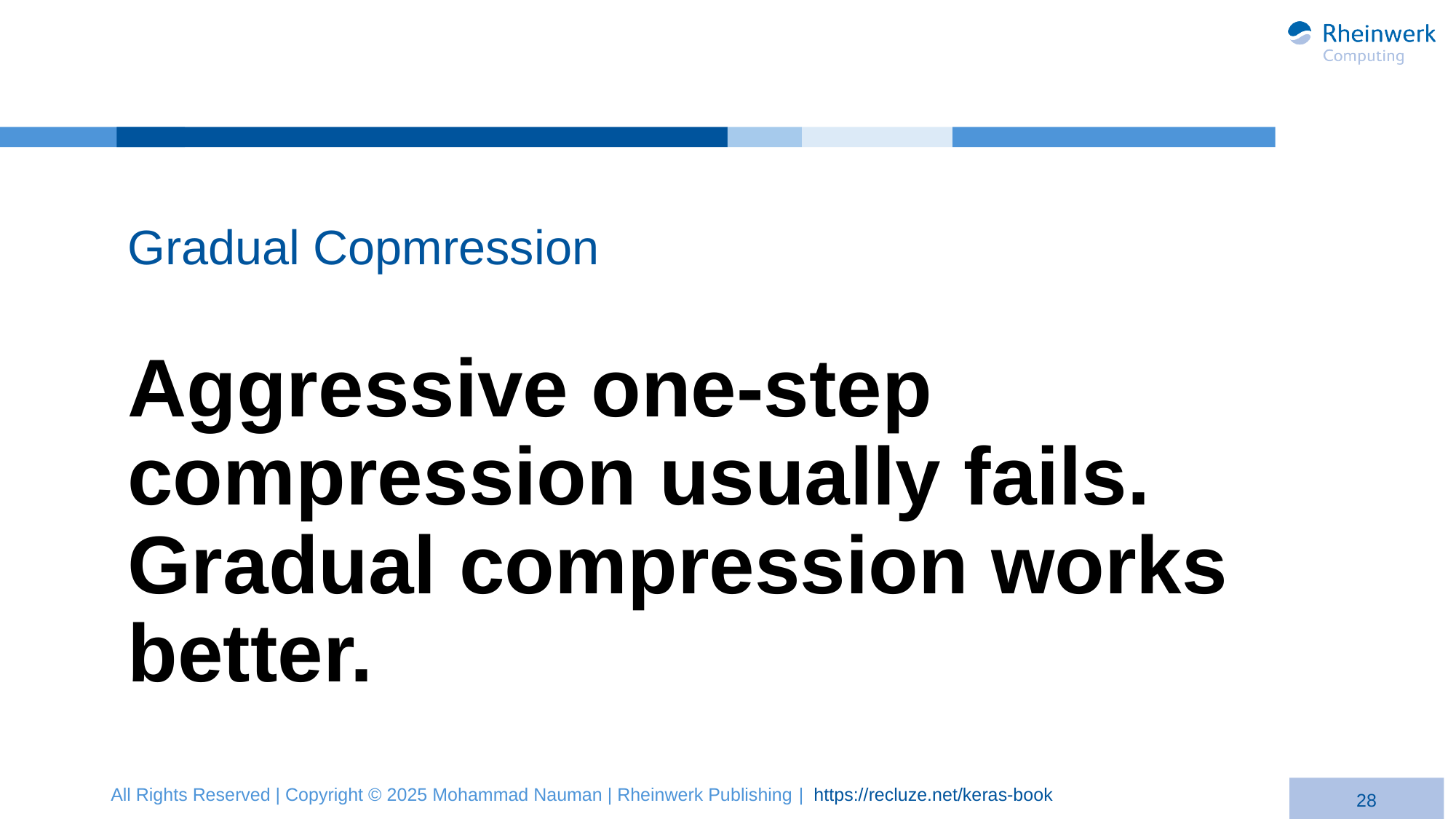

Gradual Copmression
# Aggressive one-step compression usually fails. Gradual compression works better.